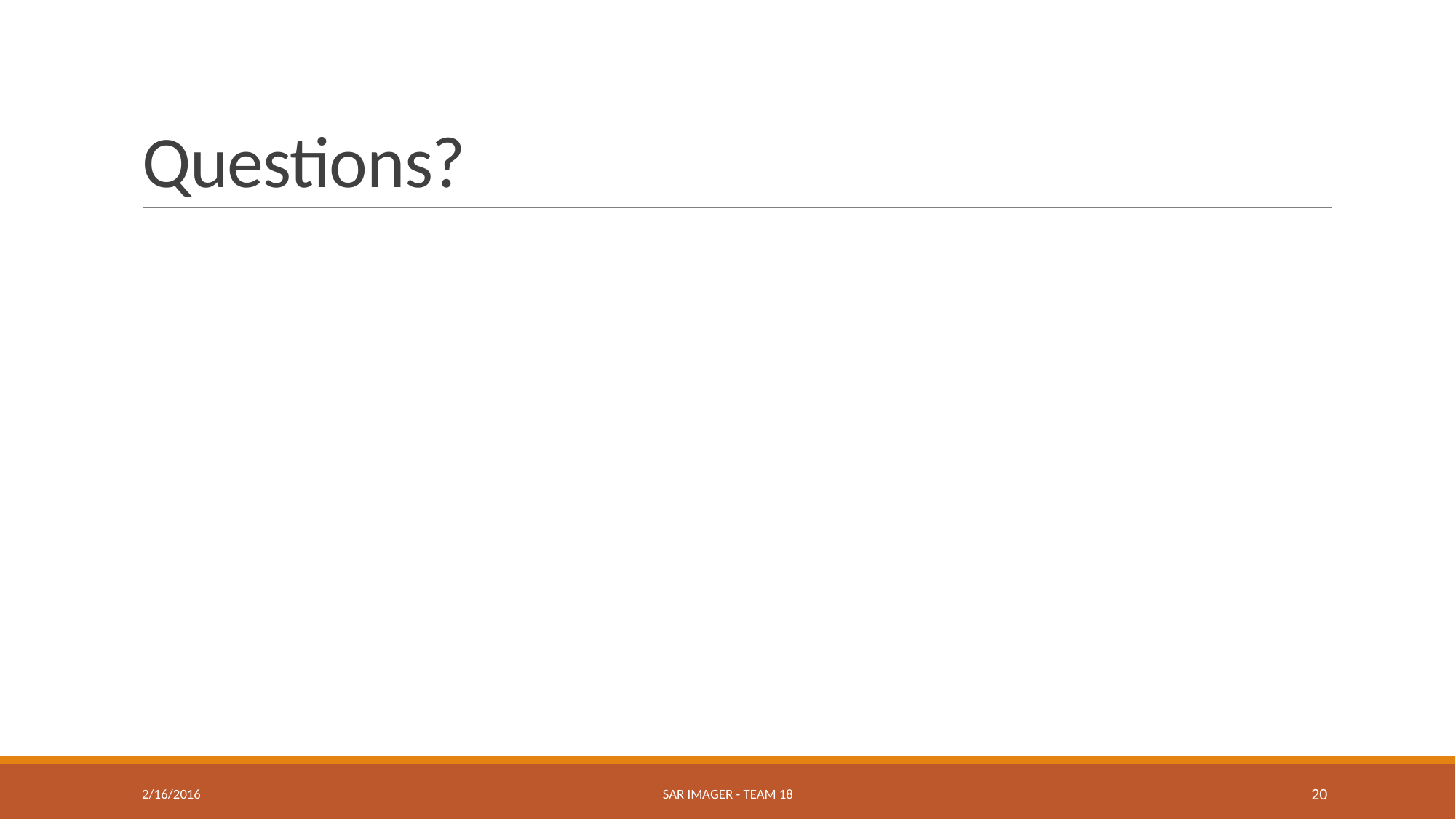

# Questions?
2/16/2016
SAR Imager - Team 18
20